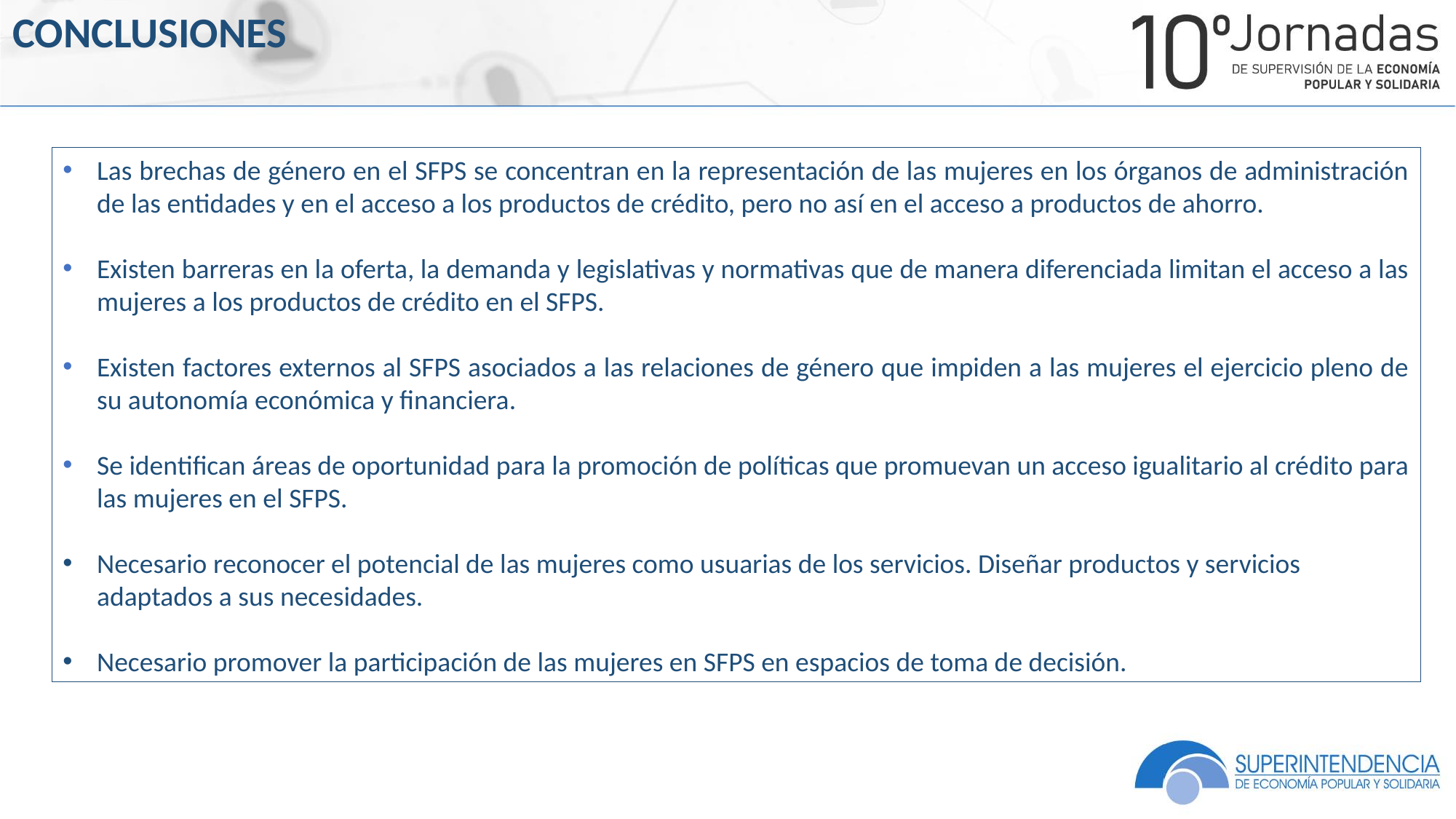

CONCLUSIONES
Las brechas de género en el SFPS se concentran en la representación de las mujeres en los órganos de administración de las entidades y en el acceso a los productos de crédito, pero no así en el acceso a productos de ahorro.

Existen barreras en la oferta, la demanda y legislativas y normativas que de manera diferenciada limitan el acceso a las mujeres a los productos de crédito en el SFPS.

Existen factores externos al SFPS asociados a las relaciones de género que impiden a las mujeres el ejercicio pleno de su autonomía económica y financiera.

Se identifican áreas de oportunidad para la promoción de políticas que promuevan un acceso igualitario al crédito para las mujeres en el SFPS.

Necesario reconocer el potencial de las mujeres como usuarias de los servicios. Diseñar productos y servicios adaptados a sus necesidades.

Necesario promover la participación de las mujeres en SFPS en espacios de toma de decisión.